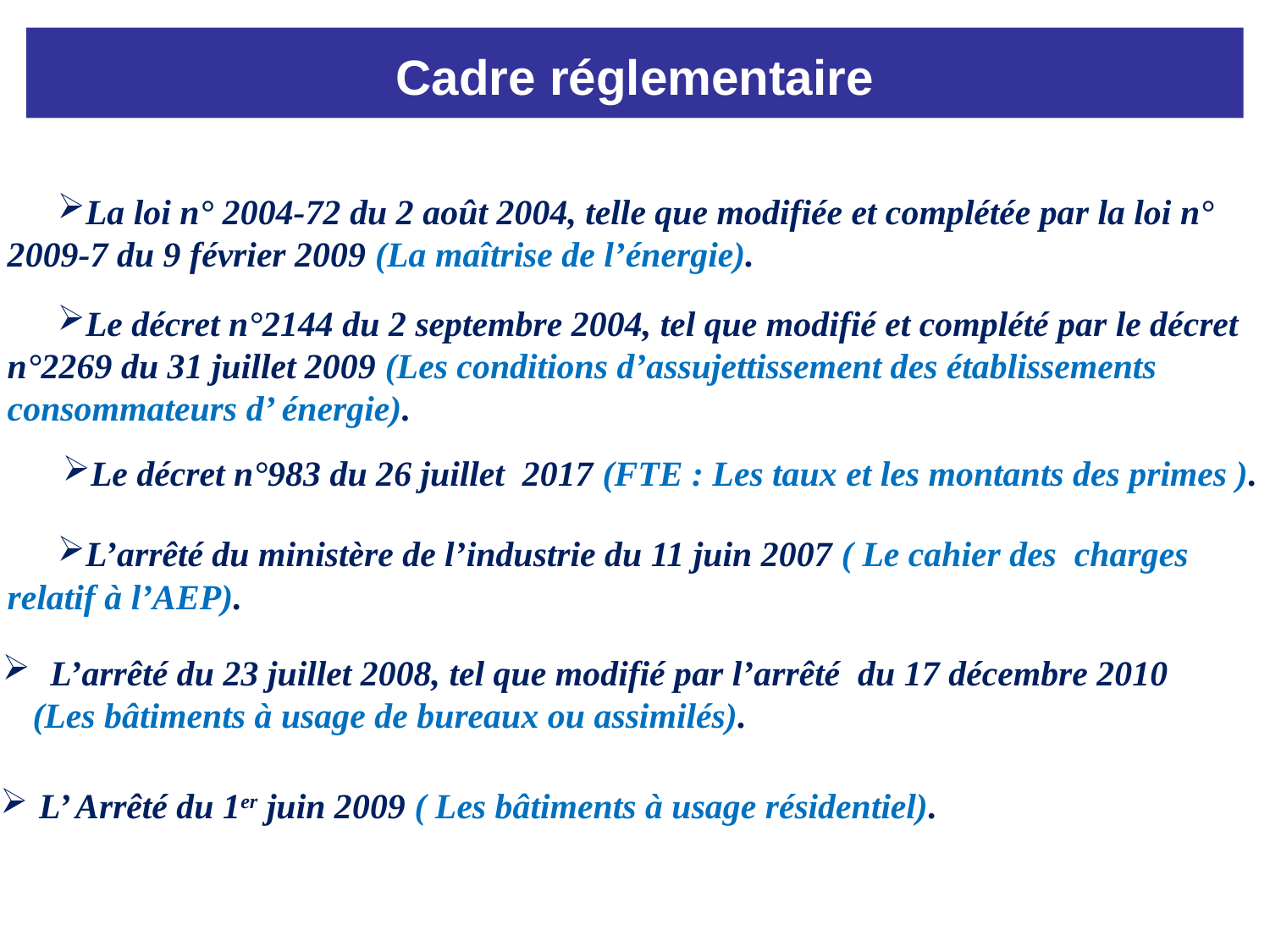

Cadre réglementaire

La loi n° 2004-72 du 2 août 2004, telle que modifiée et complétée par la loi n° 2009-7 du 9 février 2009 (La maîtrise de l’énergie).
Le décret n°2144 du 2 septembre 2004, tel que modifié et complété par le décret n°2269 du 31 juillet 2009 (Les conditions d’assujettissement des établissements consommateurs d’ énergie).
Le décret n°983 du 26 juillet  2017 (FTE : Les taux et les montants des primes ).
L’arrêté du ministère de l’industrie du 11 juin 2007 ( Le cahier des  charges relatif à l’AEP).
  L’arrêté du 23 juillet 2008, tel que modifié par l’arrêté  du 17 décembre 2010      (Les bâtiments à usage de bureaux ou assimilés).
 L’ Arrêté du 1er juin 2009 ( Les bâtiments à usage résidentiel).